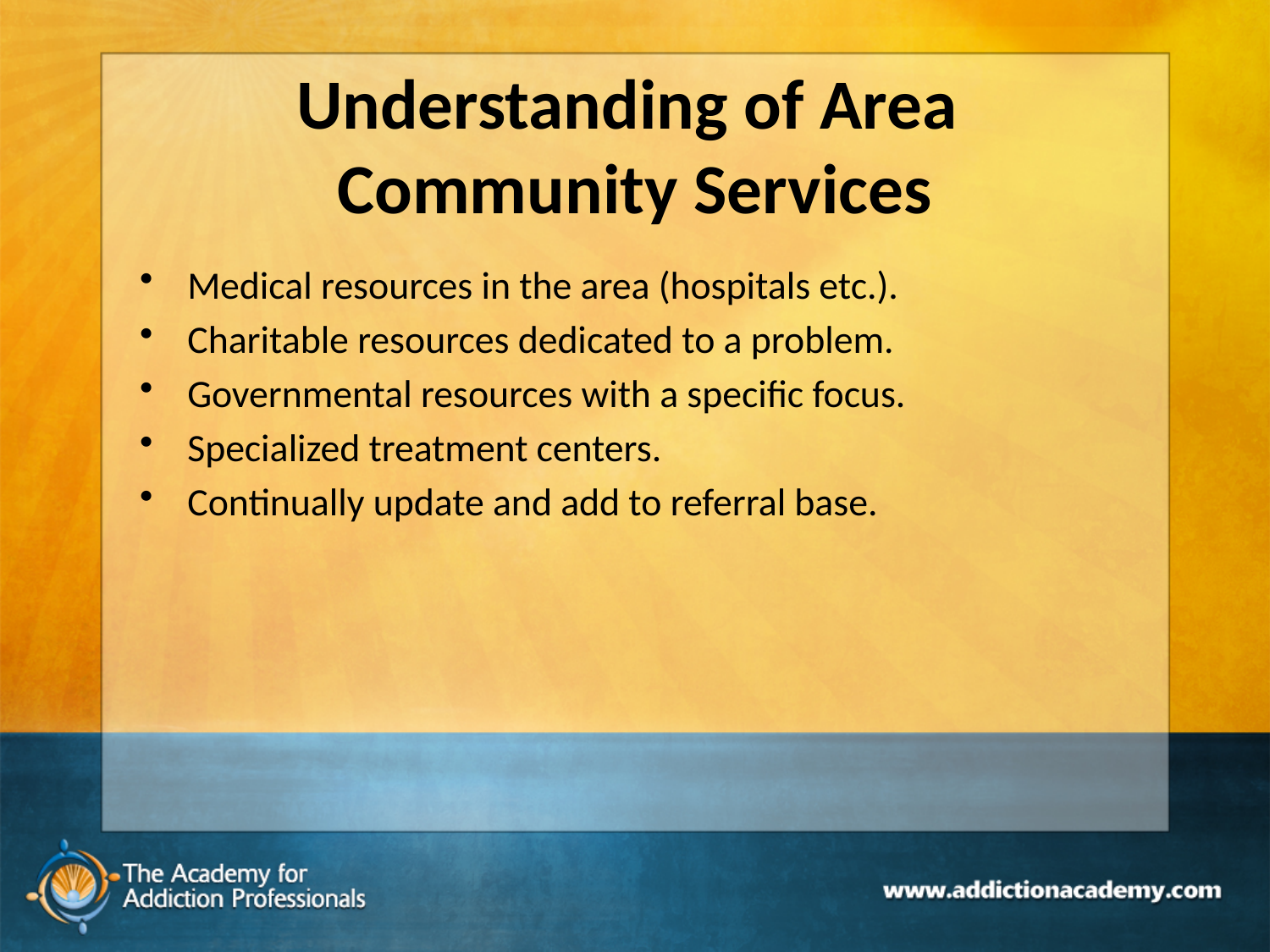

# Understanding of Area Community Services
Medical resources in the area (hospitals etc.).
Charitable resources dedicated to a problem.
Governmental resources with a specific focus.
Specialized treatment centers.
Continually update and add to referral base.